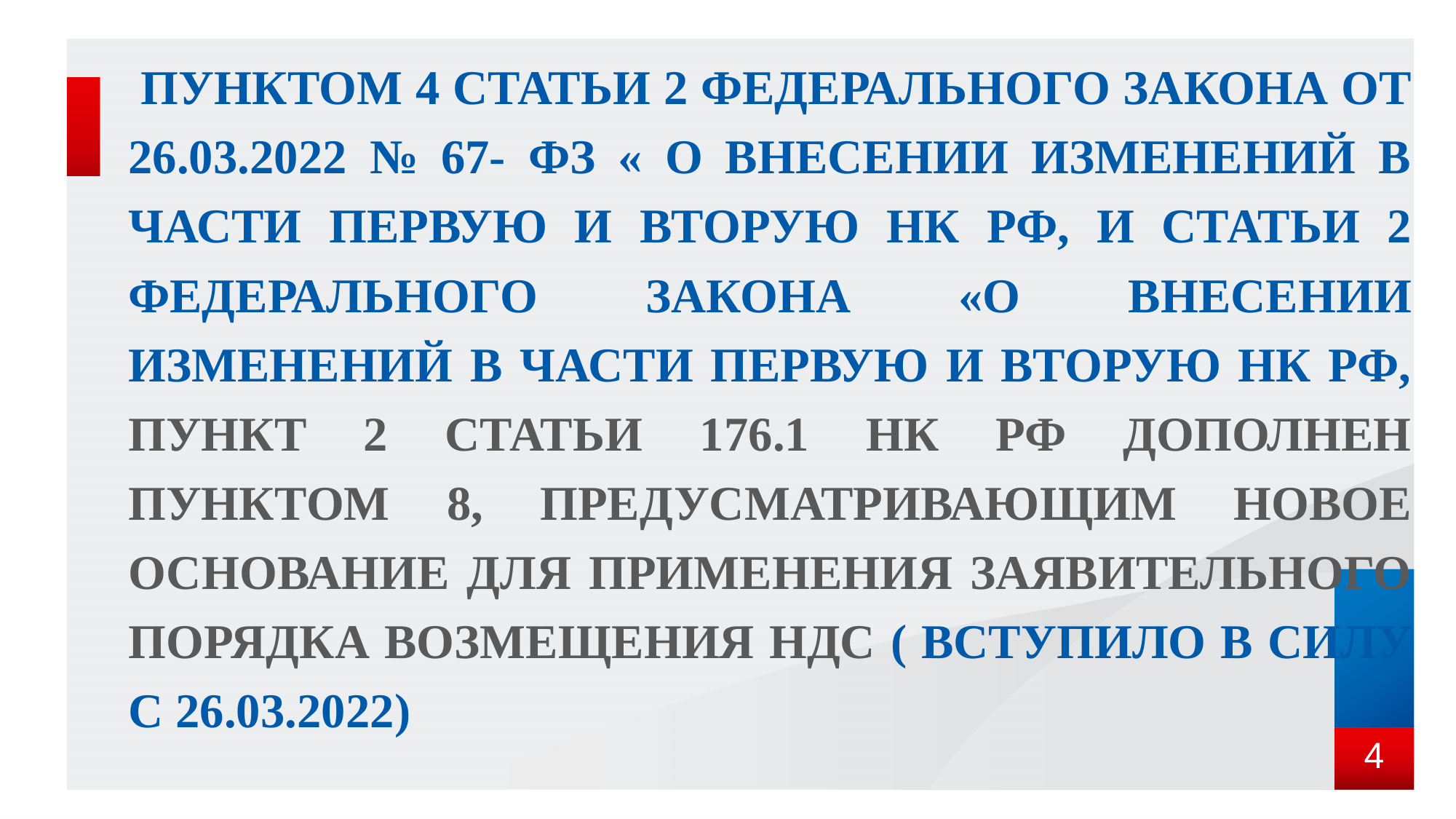

# Пунктом 4 статьи 2 Федерального Закона от 26.03.2022 № 67- ФЗ « О внесении изменений в части первую и вторую НК РФ, и статьи 2 Федерального Закона «О внесении изменений в части первую и вторую НК РФ, пункт 2 статьи 176.1 НК РФ дополнен пунктом 8, предусматривающим новое основание для применения заявительного порядка возмещения НДС ( вступило в силу с 26.03.2022)
4